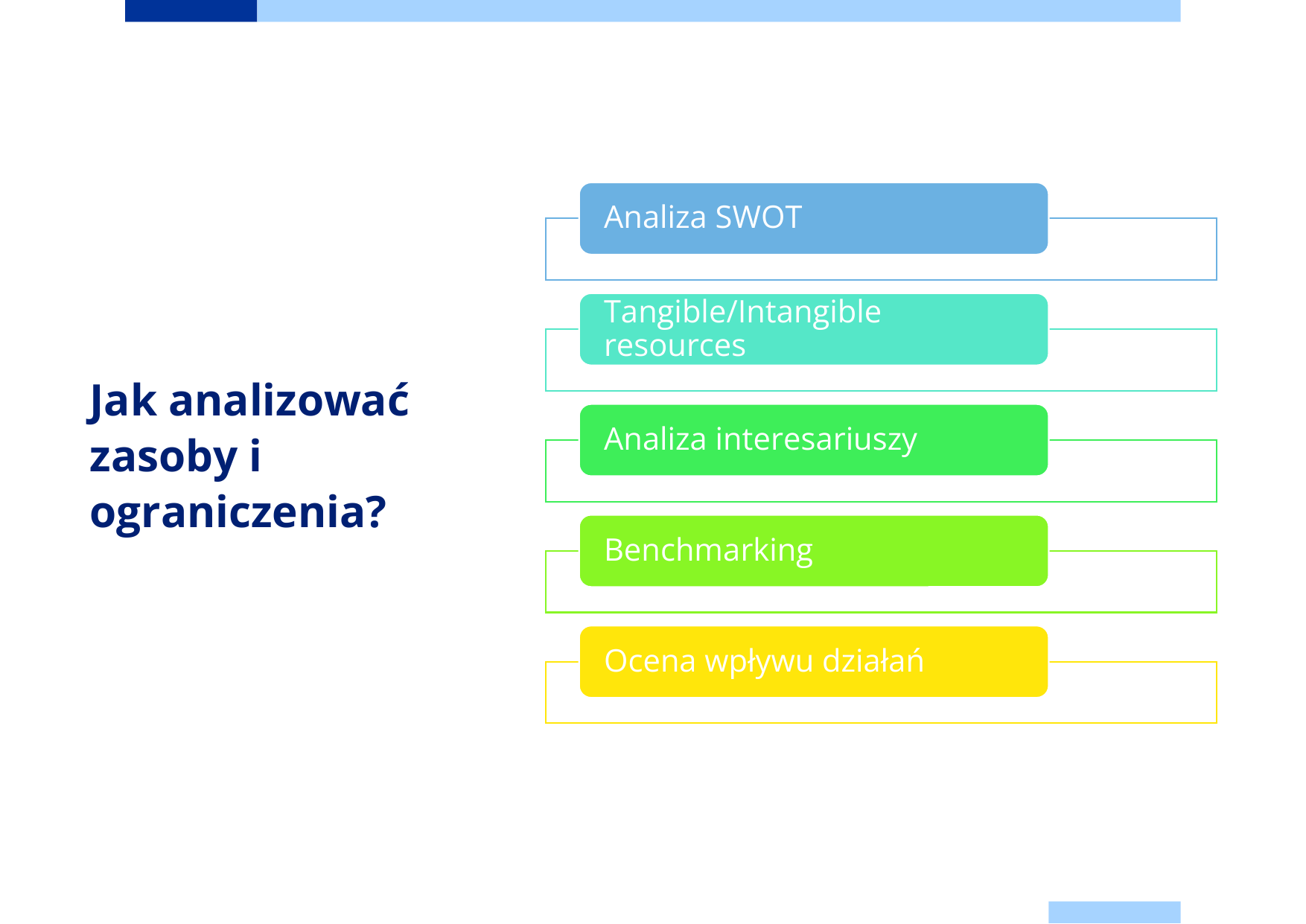

Analiza SWOT
Tangible/Intangible resources
Analiza interesariuszy
Benchmarking
Ocena wpływu działań
# Jak analizować zasoby i ograniczenia?